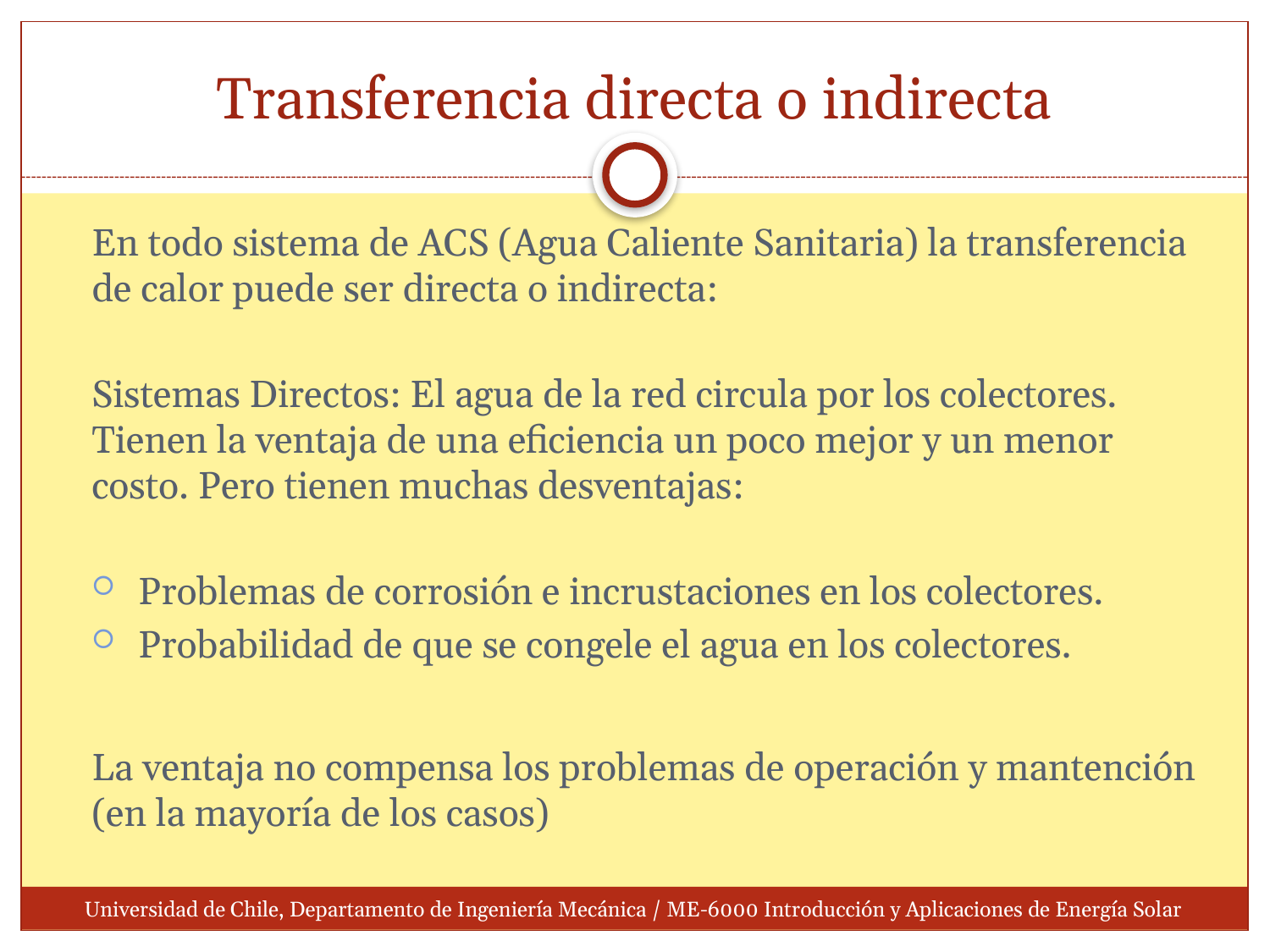

# Transferencia directa o indirecta
En todo sistema de ACS (Agua Caliente Sanitaria) la transferencia de calor puede ser directa o indirecta:

Sistemas Directos: El agua de la red circula por los colectores. Tienen la ventaja de una eficiencia un poco mejor y un menor costo. Pero tienen muchas desventajas:

 Problemas de corrosión e incrustaciones en los colectores.
 Probabilidad de que se congele el agua en los colectores.

La ventaja no compensa los problemas de operación y mantención (en la mayoría de los casos)
Universidad de Chile, Departamento de Ingeniería Mecánica / ME-6000 Introducción y Aplicaciones de Energía Solar